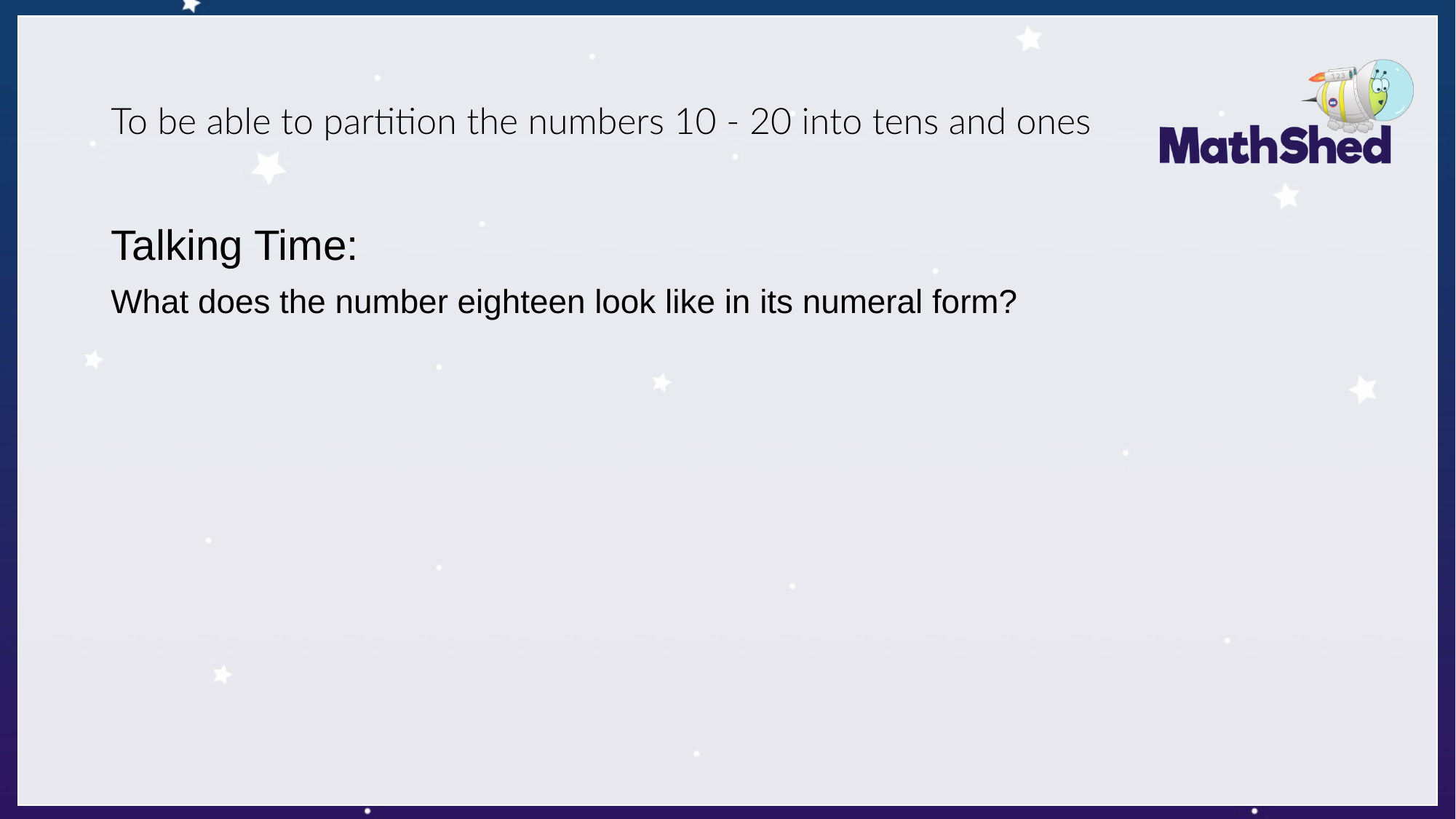

# To be able to partition the numbers 10 - 20 into tens and ones
Talking Time:
What does the number eighteen look like in its numeral form?